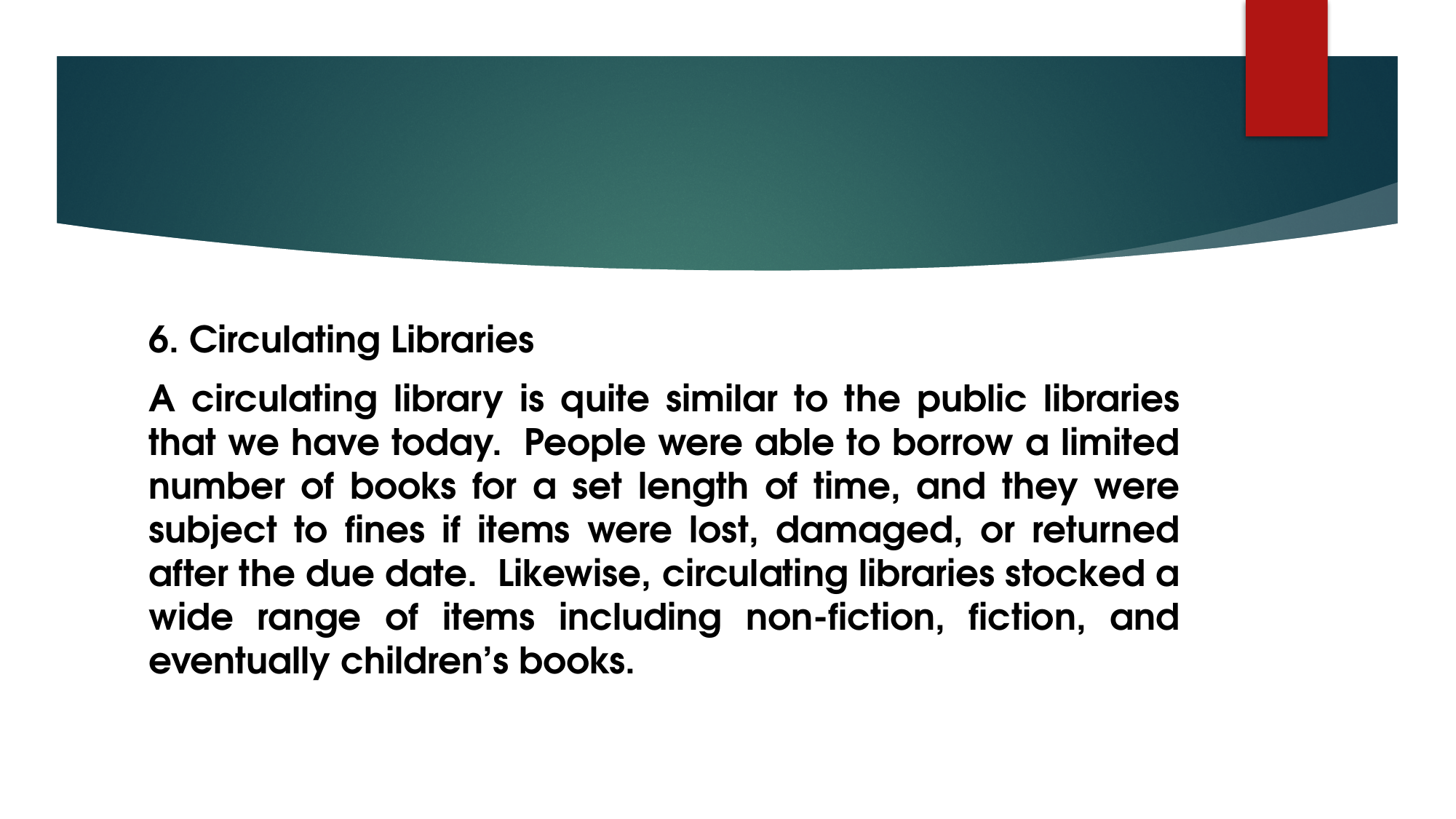

6. Circulating Libraries
A circulating library is quite similar to the public libraries that we have today.  People were able to borrow a limited number of books for a set length of time, and they were subject to fines if items were lost, damaged, or returned after the due date.  Likewise, circulating libraries stocked a wide range of items including non-fiction, fiction, and eventually children’s books.